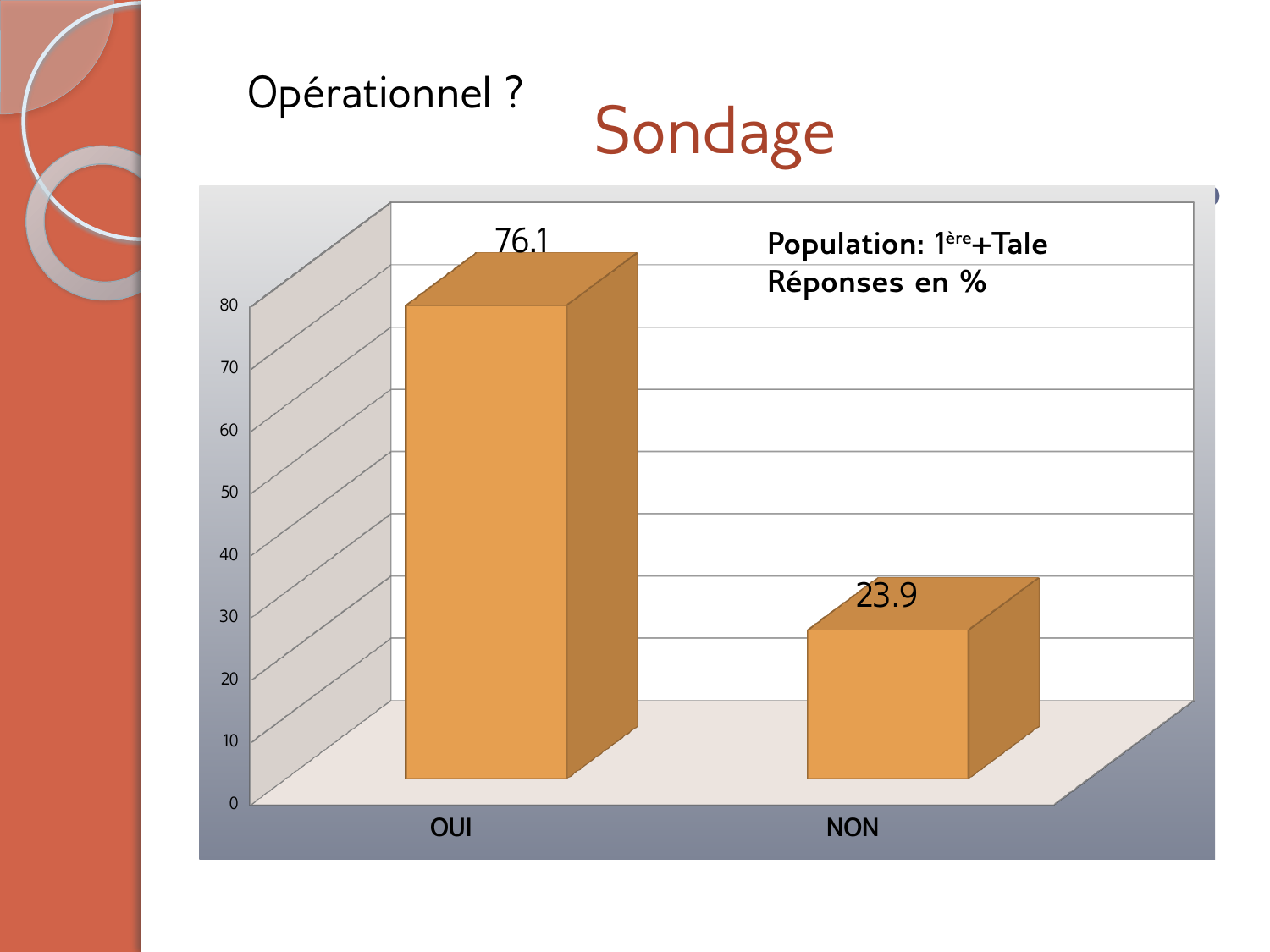

# Sondage Q1 : Votre Lordi est-il opérationnel?
Opérationnel ?

[unsupported chart]

Population: 1ère+Tale
Réponses en %